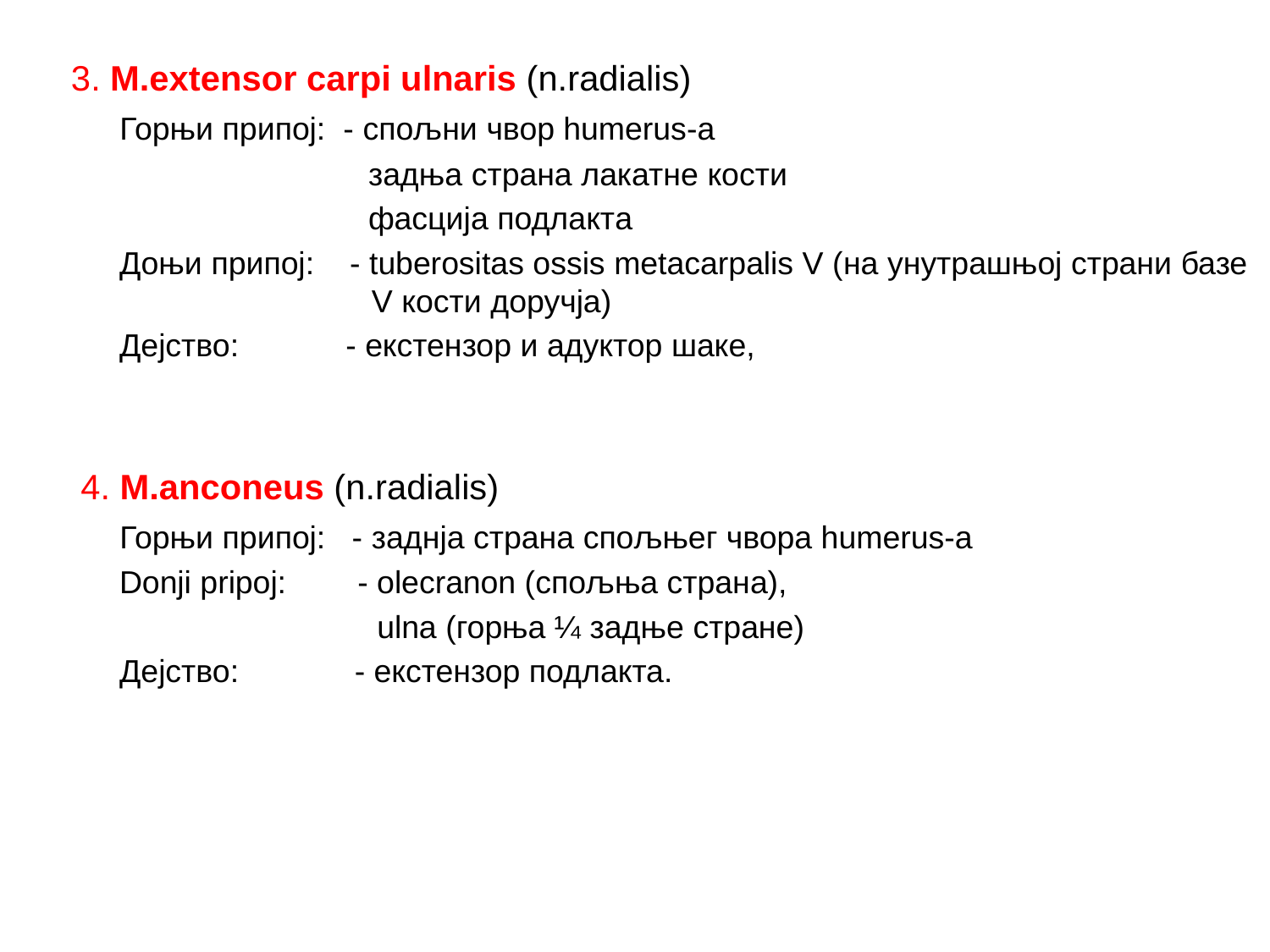

3. M.extensor carpi ulnaris (n.radialis)
           Горњи припој:  - спољни чвор humerus-a
                                        задња страна лакатне кости
                                        фасцијa подлaктa
            Доњи припој:    - tuberositas ossis metacarpalis V (на унутрашњој страни базе
                                   V кости доручја)
            Дејство:            - екстензор и адуктор шаке,

       4. M.anconeus (n.radialis)
           Горњи припој:   - заднја страна спољњег чвора humerus-a
            Donji pripoj:        - olecranon (спољња странa),
                                         ulna (горња ¼ задње стране)
            Дејство:             - екстензор подлакта.